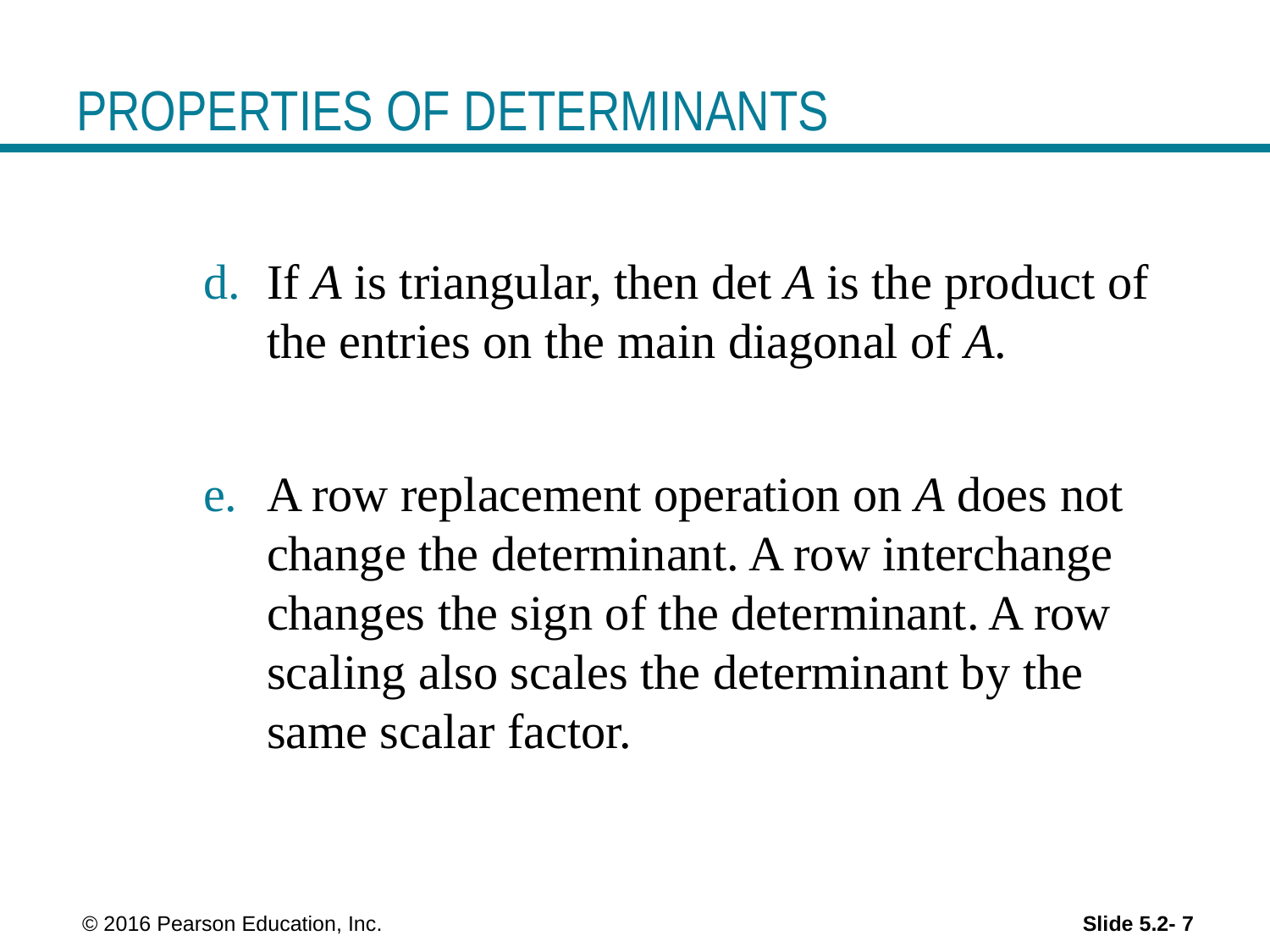

# PROPERTIES OF DETERMINANTS
If A is triangular, then det A is the product of the entries on the main diagonal of A.

A row replacement operation on A does not change the determinant. A row interchange changes the sign of the determinant. A row scaling also scales the determinant by the same scalar factor.
 © 2016 Pearson Education, Inc.
Slide 5.2- 7